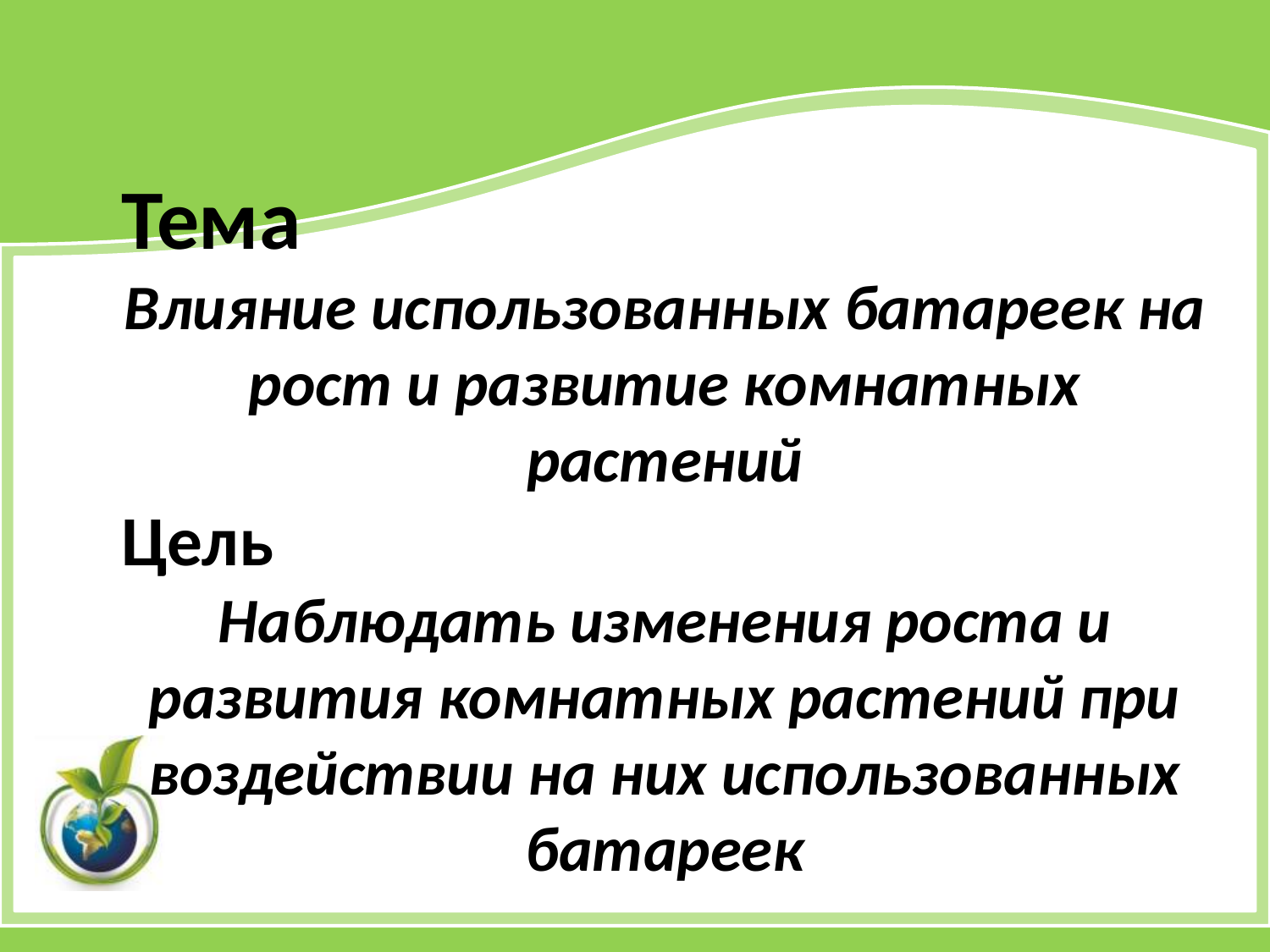

Тема
Влияние использованных батареек на рост и развитие комнатных растений
Цель
Наблюдать изменения роста и развития комнатных растений при воздействии на них использованных батареек